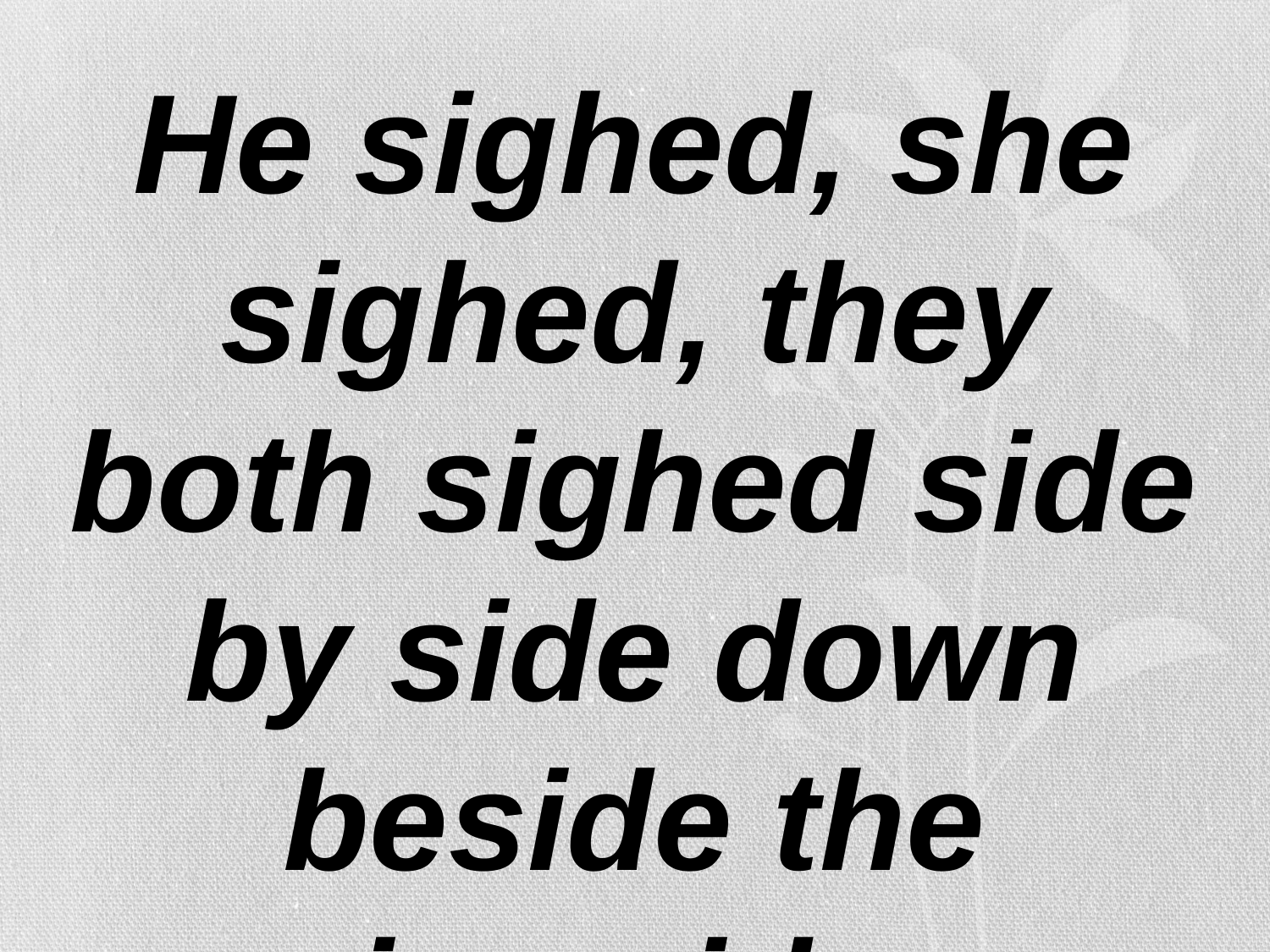

He sighed, she sighed, they both sighed side by side down beside the riverside.